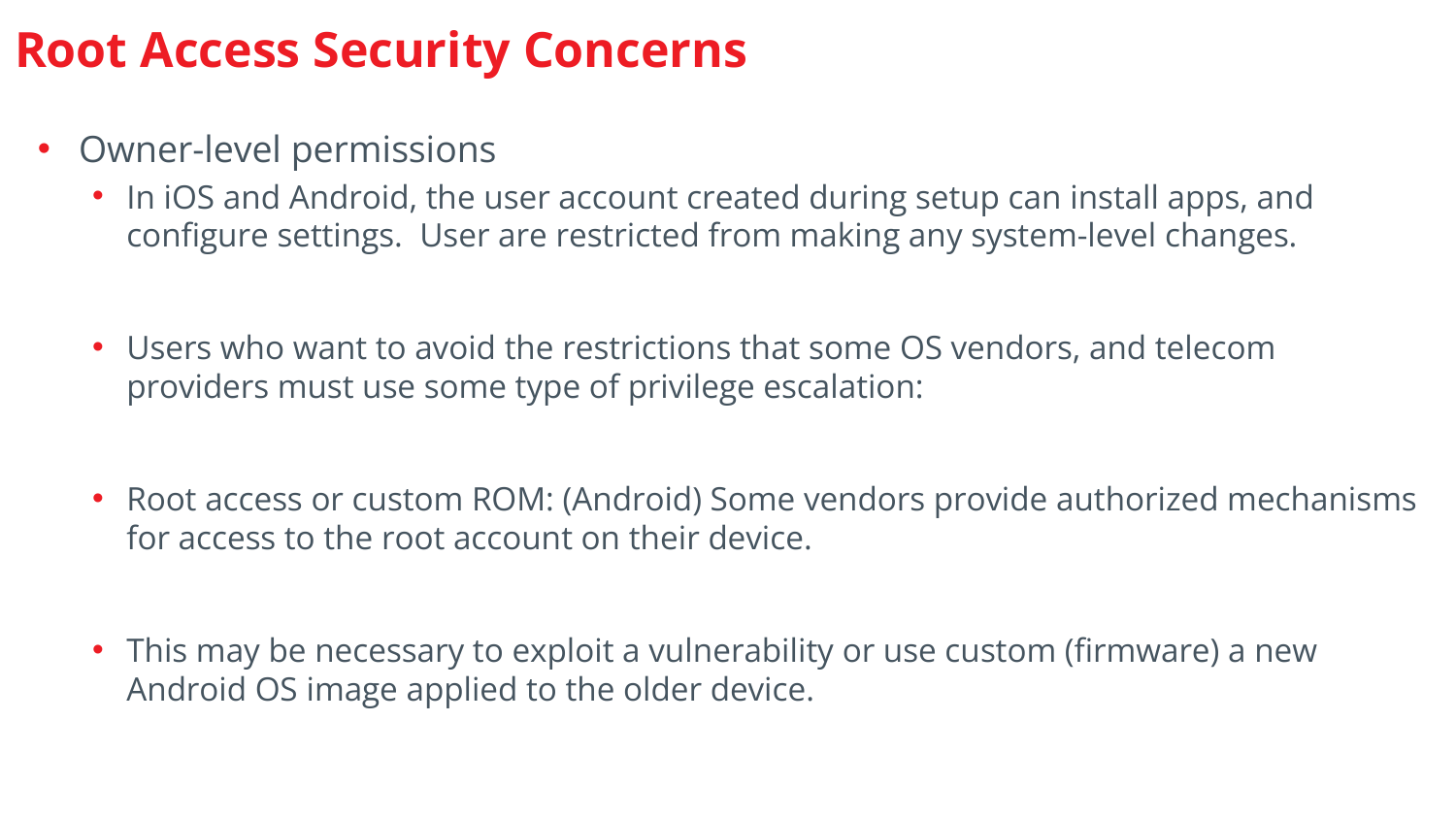

# Root Access Security Concerns
Owner-level permissions
In iOS and Android, the user account created during setup can install apps, and configure settings.  User are restricted from making any system-level changes.

Users who want to avoid the restrictions that some OS vendors, and telecom providers must use some type of privilege escalation:

Root access or custom ROM: (Android) Some vendors provide authorized mechanisms for access to the root account on their device.

This may be necessary to exploit a vulnerability or use custom (firmware) a new Android OS image applied to the older device.